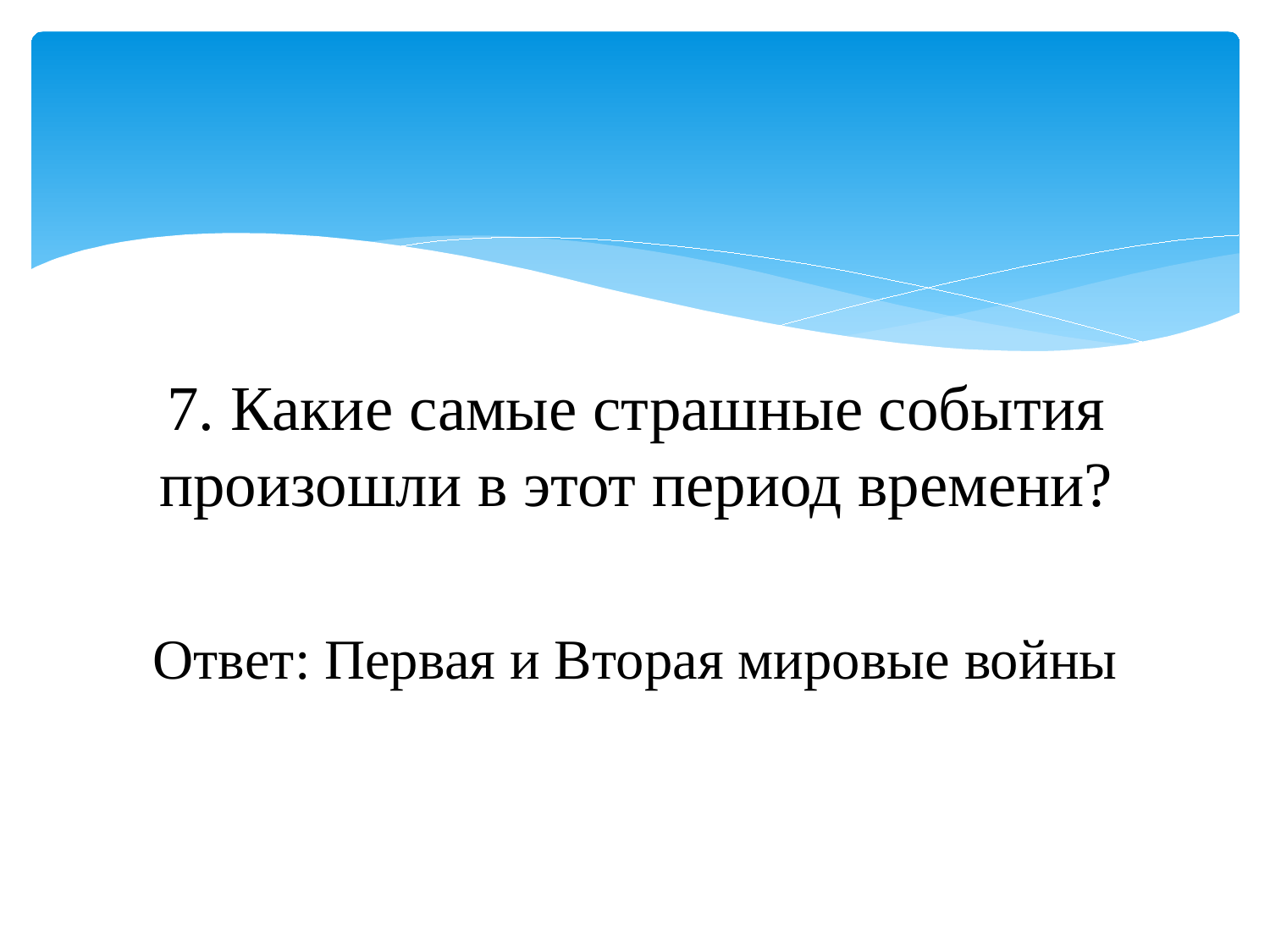

# 7. Какие самые страшные события произошли в этот период времени?
Ответ: Первая и Вторая мировые войны